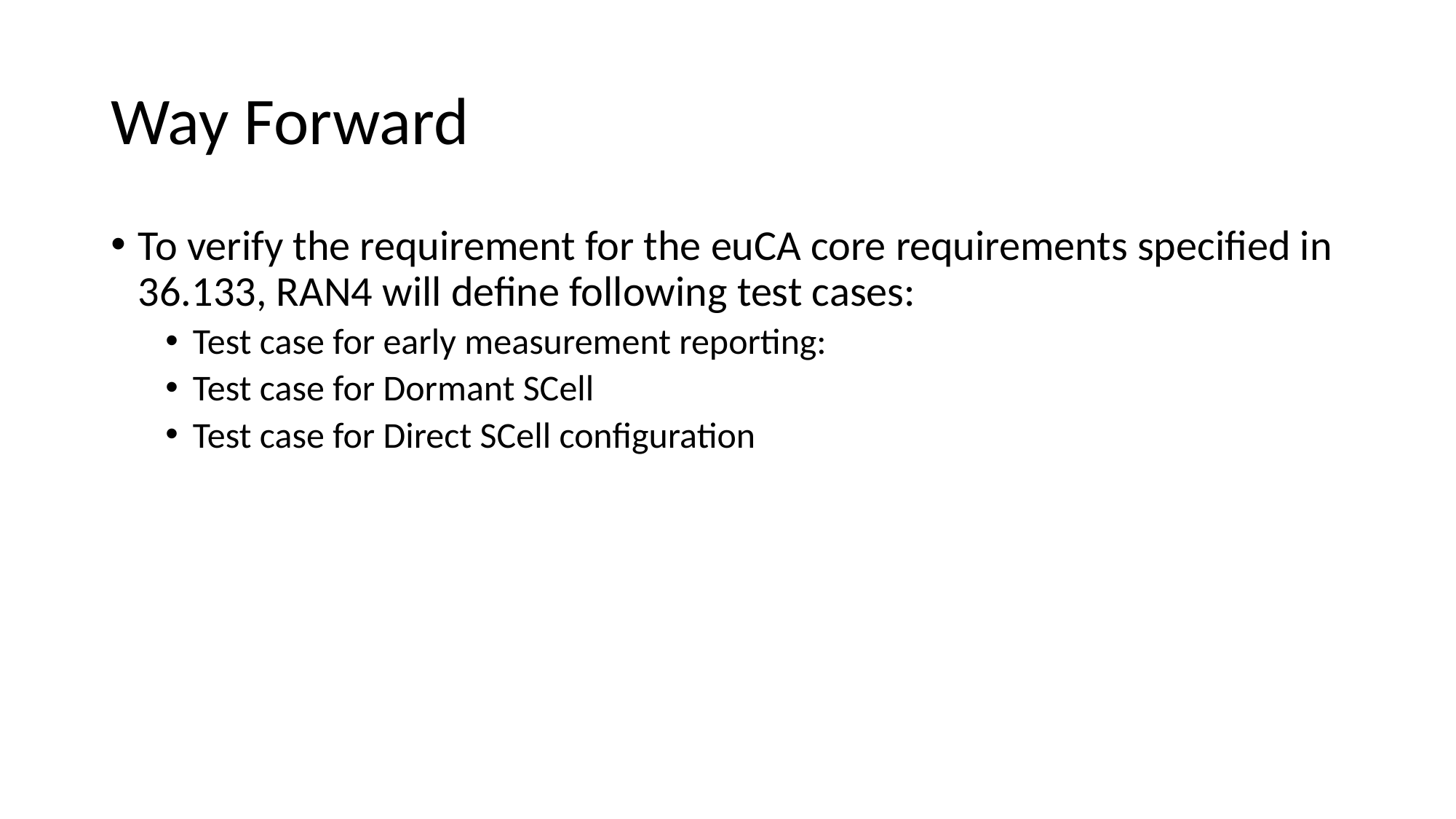

# Way Forward
To verify the requirement for the euCA core requirements specified in 36.133, RAN4 will define following test cases:
Test case for early measurement reporting:
Test case for Dormant SCell
Test case for Direct SCell configuration